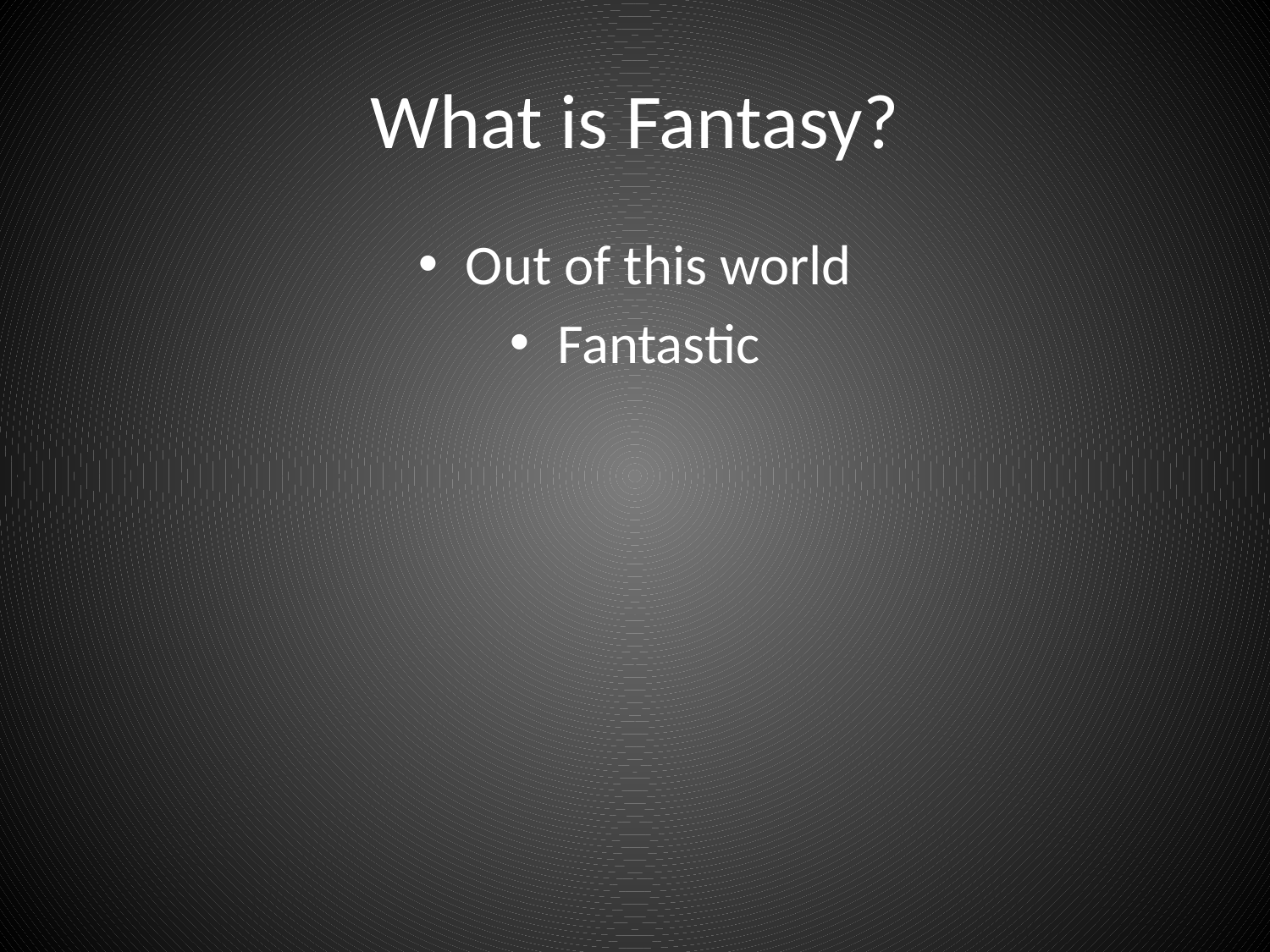

# What is Fantasy?
Out of this world
Fantastic